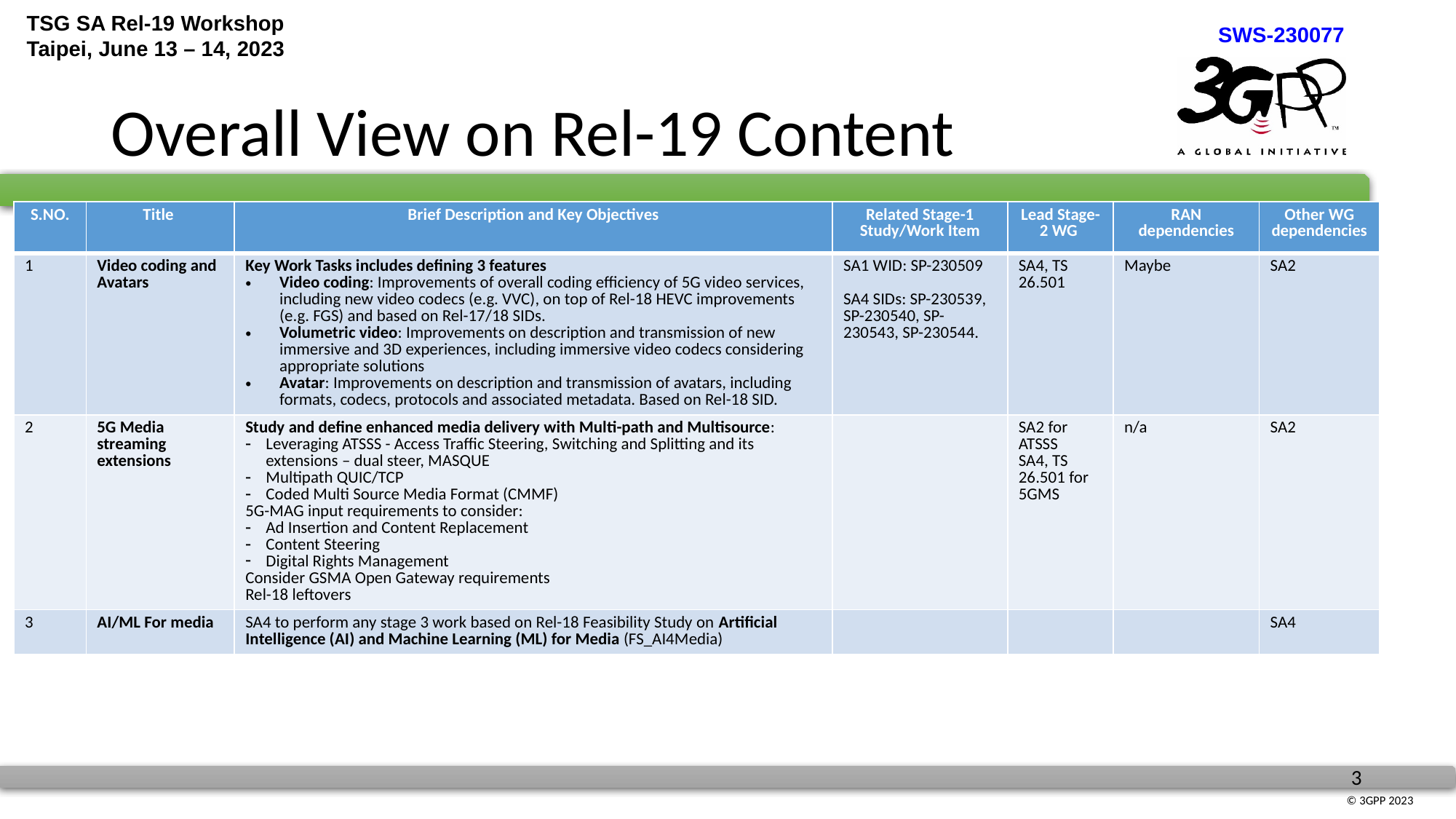

# Overall View on Rel-19 Content
| S.NO. | Title | Brief Description and Key Objectives | Related Stage-1 Study/Work Item | Lead Stage-2 WG | RAN dependencies | Other WG dependencies |
| --- | --- | --- | --- | --- | --- | --- |
| 1 | Video coding and Avatars | Key Work Tasks includes defining 3 features Video coding: Improvements of overall coding efficiency of 5G video services, including new video codecs (e.g. VVC), on top of Rel-18 HEVC improvements (e.g. FGS) and based on Rel-17/18 SIDs. Volumetric video: Improvements on description and transmission of new immersive and 3D experiences, including immersive video codecs considering appropriate solutions Avatar: Improvements on description and transmission of avatars, including formats, codecs, protocols and associated metadata. Based on Rel-18 SID. | SA1 WID: SP-230509 SA4 SIDs: SP-230539, SP-230540, SP-230543, SP-230544. | SA4, TS 26.501 | Maybe | SA2 |
| 2 | 5G Media streaming extensions | Study and define enhanced media delivery with Multi-path and Multisource: Leveraging ATSSS - Access Traffic Steering, Switching and Splitting and its extensions – dual steer, MASQUE Multipath QUIC/TCP Coded Multi Source Media Format (CMMF) 5G-MAG input requirements to consider: Ad Insertion and Content Replacement Content Steering Digital Rights Management Consider GSMA Open Gateway requirements Rel-18 leftovers |  | SA2 for ATSSS SA4, TS 26.501 for 5GMS | n/a | SA2 |
| 3 | AI/ML For media | SA4 to perform any stage 3 work based on Rel-18 Feasibility Study on Artificial Intelligence (AI) and Machine Learning (ML) for Media (FS\_AI4Media) |  |  |  | SA4 |